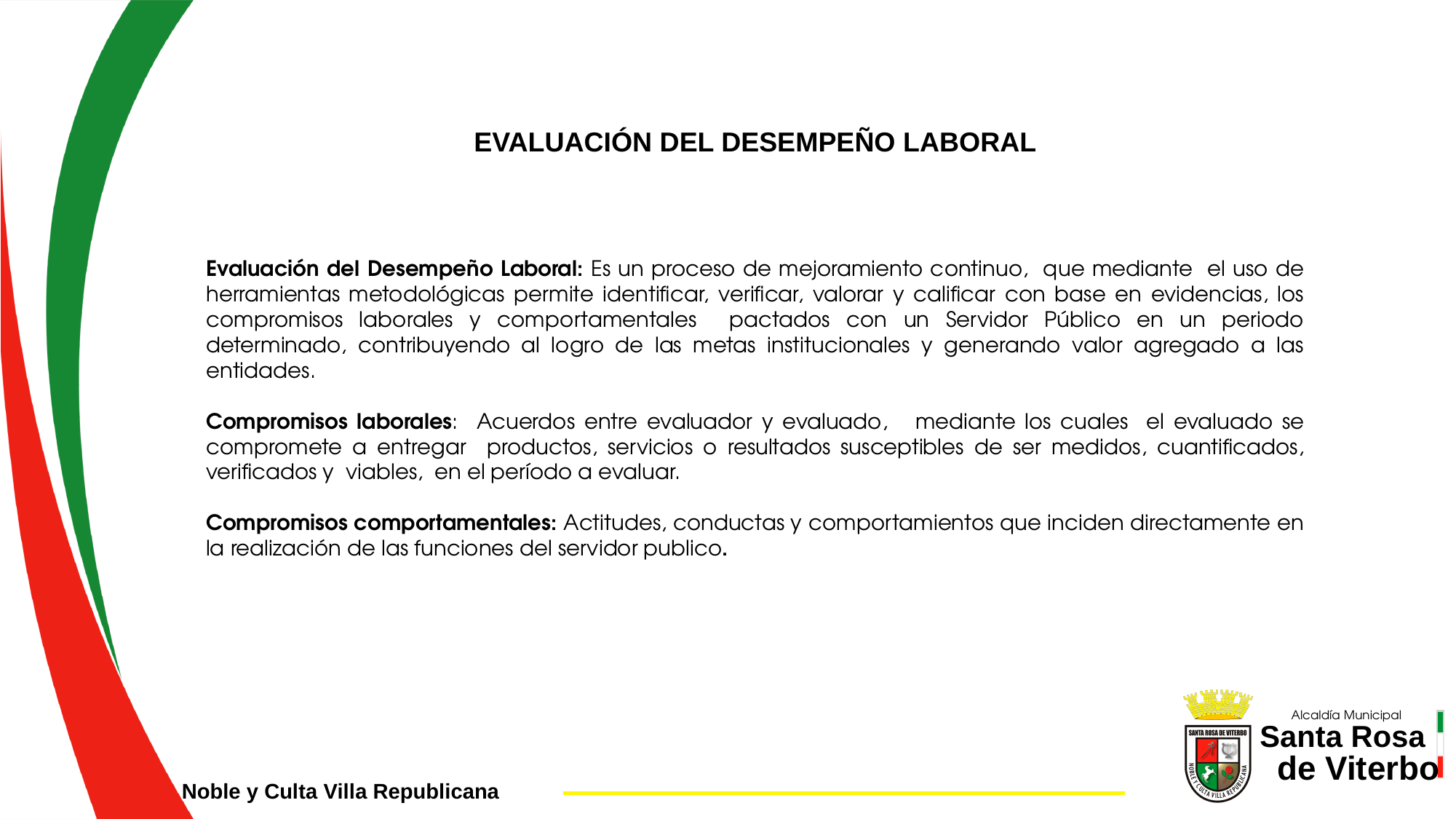

EVALUACIÓN DEL DESEMPEÑO LABORAL
Evaluación del Desempeño Laboral: Es un proceso de mejoramiento continuo,  que mediante  el uso de herramientas metodológicas permite identificar, verificar, valorar y calificar con base en evidencias, los compromisos laborales y comportamentales  pactados con un Servidor Público en un periodo determinado, contribuyendo al logro de las metas institucionales y generando valor agregado a las entidades.

Compromisos laborales:  Acuerdos entre evaluador y evaluado,   mediante los cuales  el evaluado se compromete a entregar  productos, servicios o resultados susceptibles de ser medidos, cuantificados, verificados y  viables,  en el período a evaluar.

Compromisos comportamentales: Actitudes, conductas y comportamientos que inciden directamente en la realización de las funciones del servidor publico.